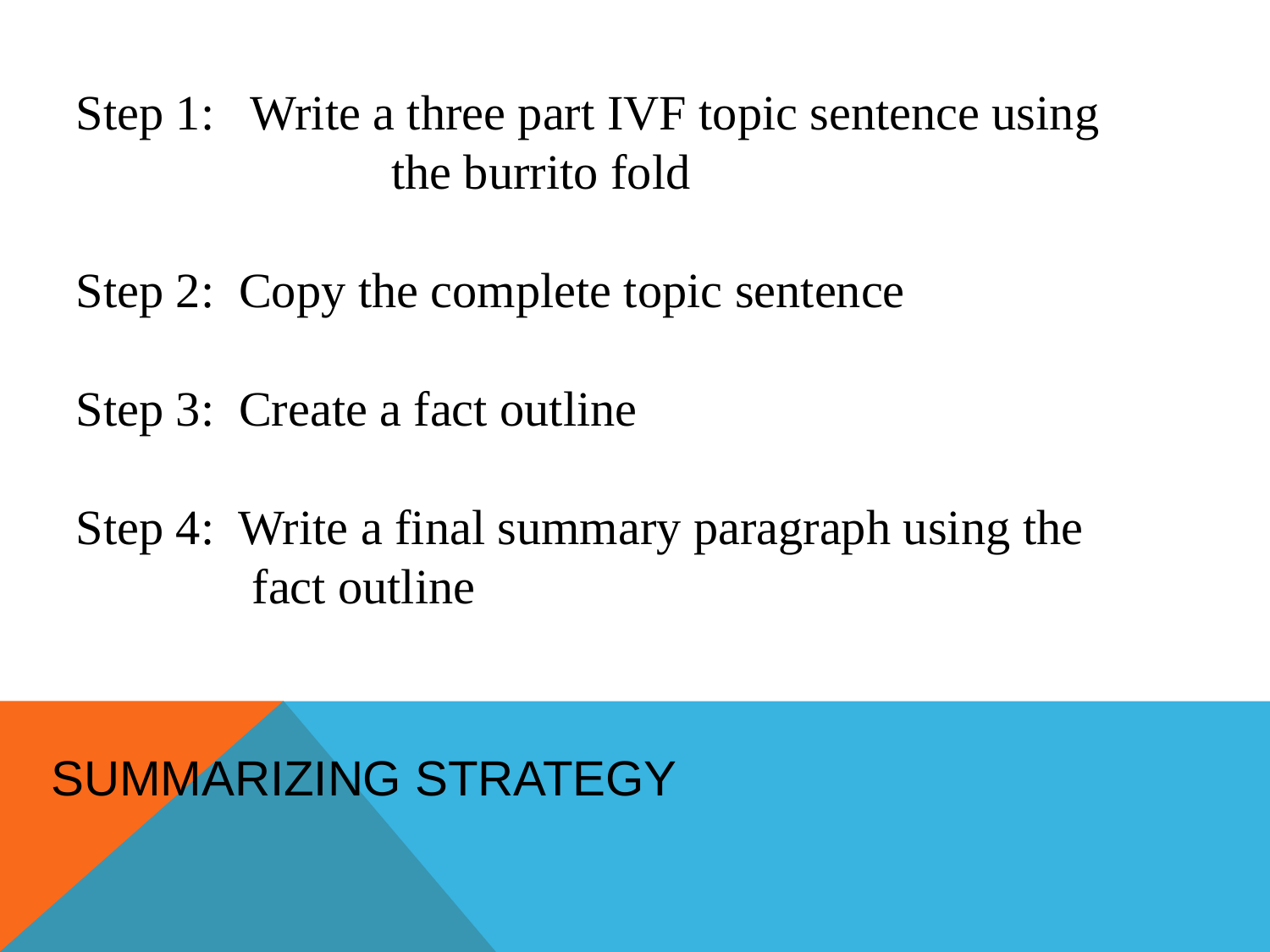

Step 1:   Write a three part IVF topic sentence using 		     the burrito fold

Step 2:  Copy the complete topic sentence

Step 3:  Create a fact outline

Step 4:  Write a final summary paragraph using the 	    fact outline

Summarizing Strategy